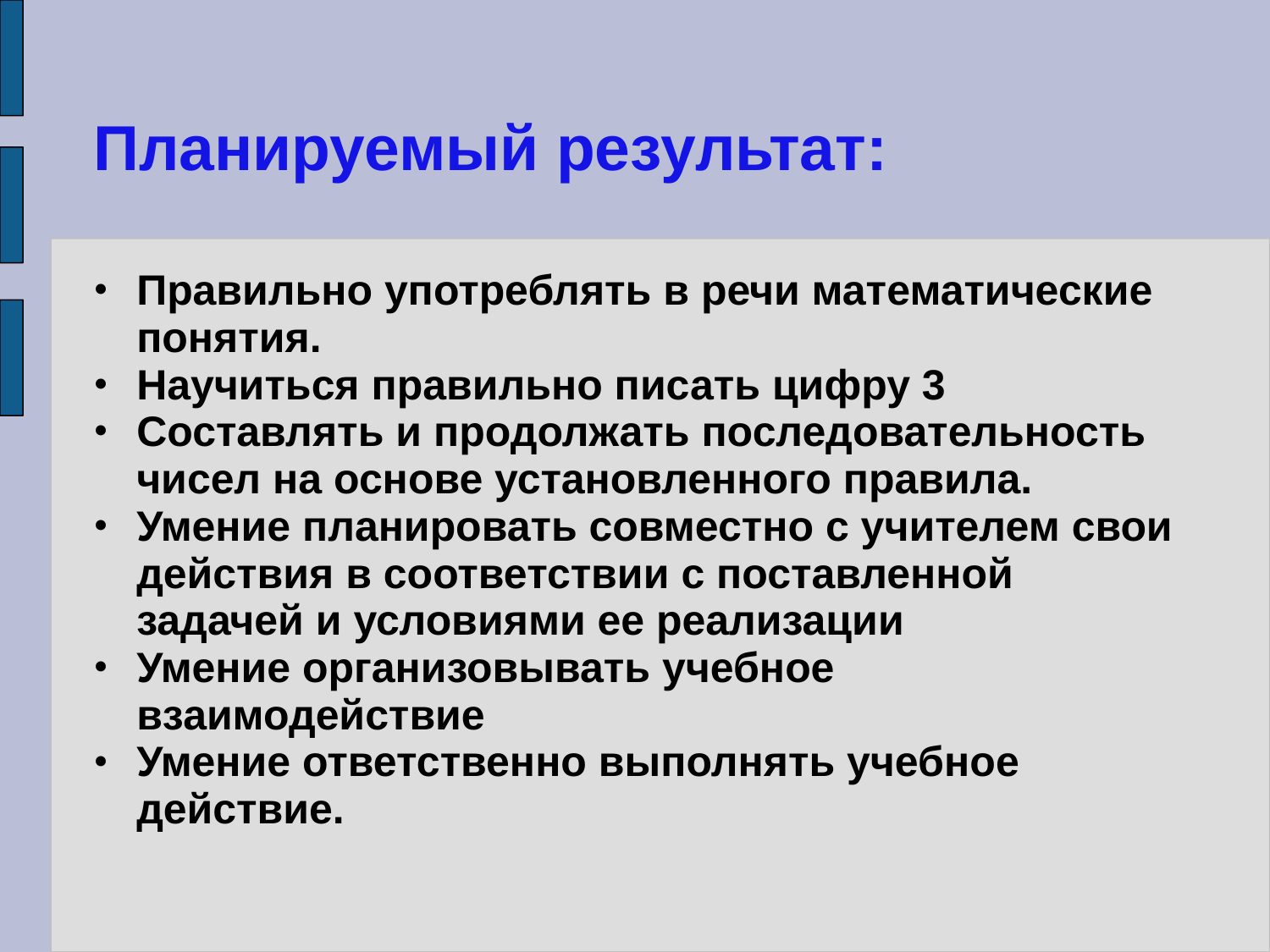

# Планируемый результат:
Правильно употреблять в речи математические понятия.
Научиться правильно писать цифру 3
Составлять и продолжать последовательность чисел на основе установленного правила.
Умение планировать совместно с учителем свои действия в соответствии с поставленной задачей и условиями ее реализации
Умение организовывать учебное взаимодействие
Умение ответственно выполнять учебное действие.